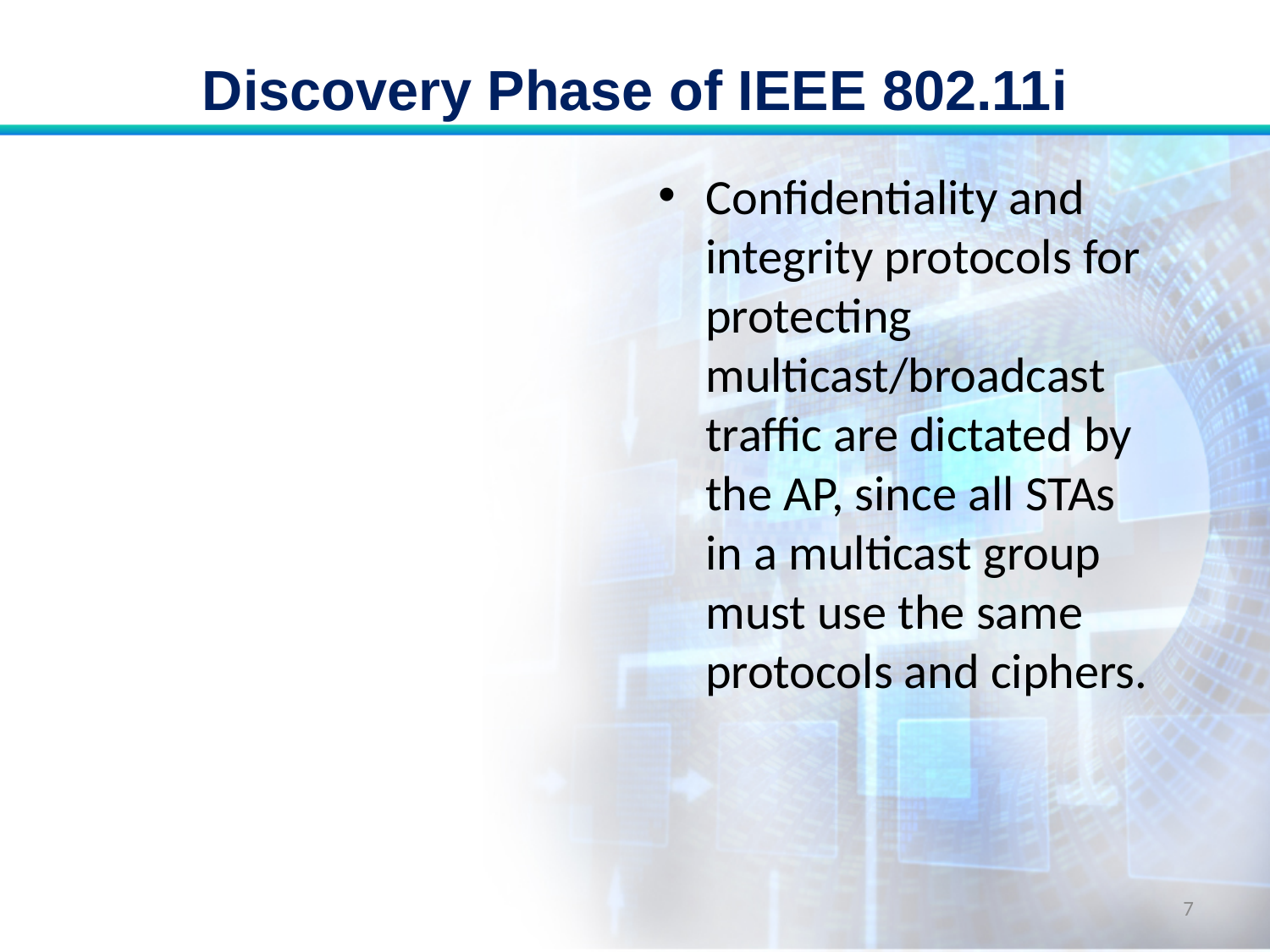

# Discovery Phase of IEEE 802.11i
Confidentiality and integrity protocols for protecting multicast/broadcast traffic are dictated by the AP, since all STAs in a multicast group must use the same protocols and ciphers.
7